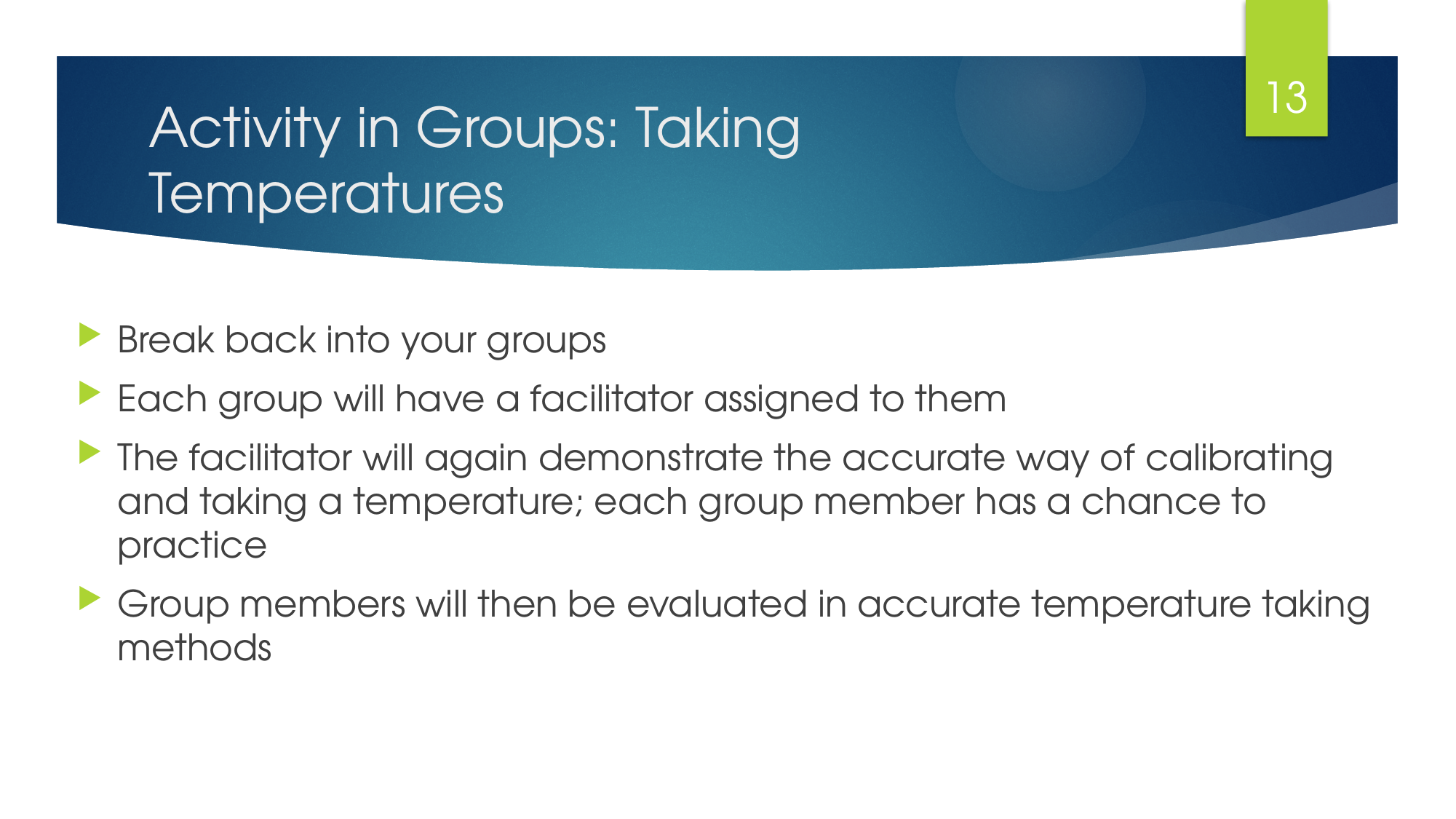

13
# Activity in Groups: Taking Temperatures
Break back into your groups
Each group will have a facilitator assigned to them
The facilitator will again demonstrate the accurate way of calibrating and taking a temperature; each group member has a chance to practice
Group members will then be evaluated in accurate temperature taking methods